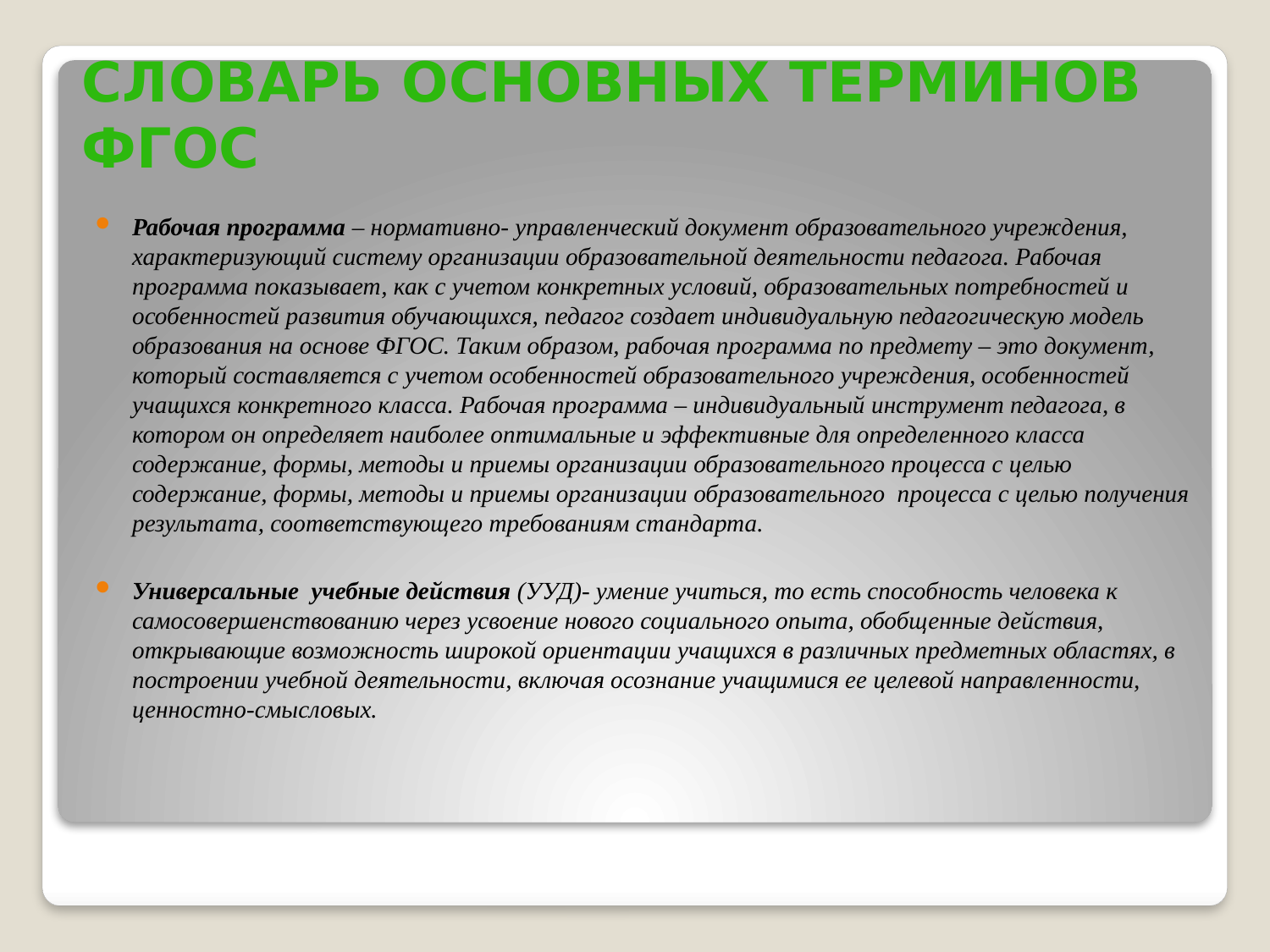

Словарь основных терминов ФГОС
Рабочая программа – нормативно- управленческий документ образовательного учреждения, характеризующий систему организации образовательной деятельности педагога. Рабочая программа показывает, как с учетом конкретных условий, образовательных потребностей и особенностей развития обучающихся, педагог создает индивидуальную педагогическую модель образования на основе ФГОС. Таким образом, рабочая программа по предмету – это документ, который составляется с учетом особенностей образовательного учреждения, особенностей учащихся конкретного класса. Рабочая программа – индивидуальный инструмент педагога, в котором он определяет наиболее оптимальные и эффективные для определенного класса содержание, формы, методы и приемы организации образовательного процесса с целью содержание, формы, методы и приемы организации образовательного  процесса с целью получения результата, соответствующего требованиям стандарта.

Универсальные  учебные действия (УУД)- умение учиться, то есть способность человека к самосовершенствованию через усвоение нового социального опыта, обобщенные действия, открывающие возможность широкой ориентации учащихся в различных предметных областях, в построении учебной деятельности, включая осознание учащимися ее целевой направленности, ценностно-смысловых.
#